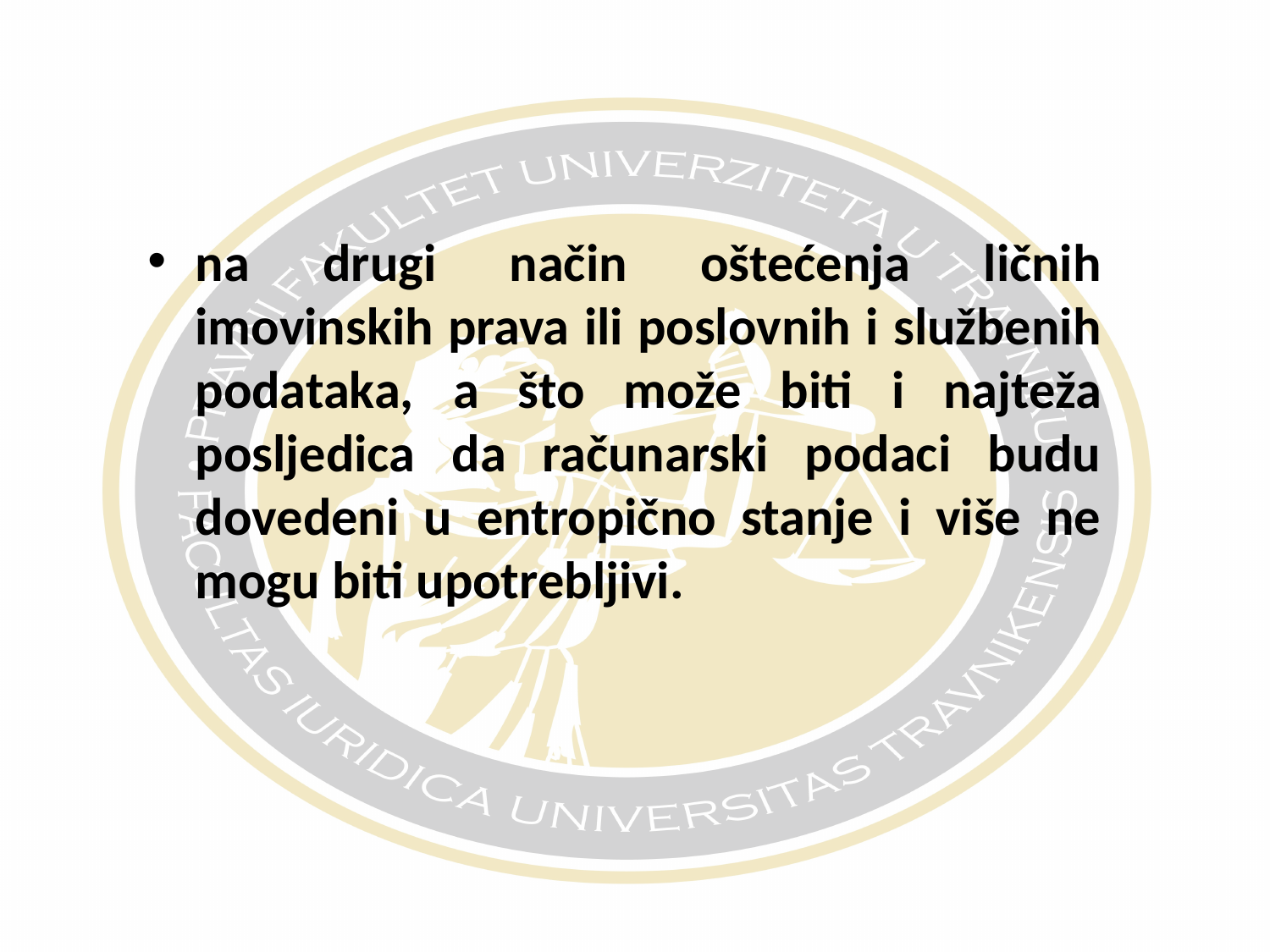

#
na drugi način oštećenja ličnih imovinskih prava ili poslovnih i službenih podataka, a što može biti i najteža posljedica da računarski podaci budu dovedeni u entropično stanje i više ne mogu biti upotrebljivi.